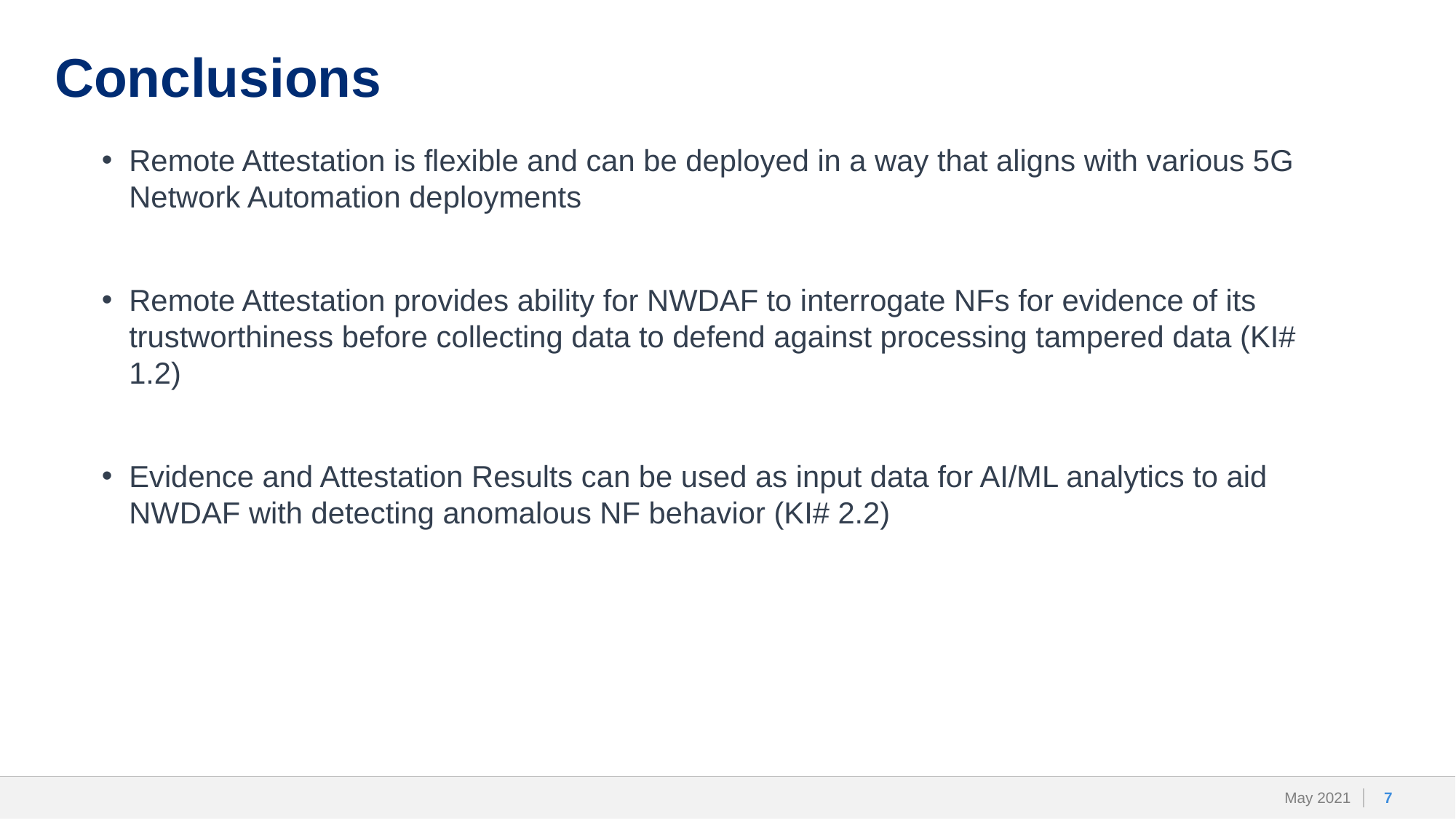

# Conclusions
Remote Attestation is flexible and can be deployed in a way that aligns with various 5G Network Automation deployments

Remote Attestation provides ability for NWDAF to interrogate NFs for evidence of its trustworthiness before collecting data to defend against processing tampered data (KI# 1.2)

Evidence and Attestation Results can be used as input data for AI/ML analytics to aid NWDAF with detecting anomalous NF behavior (KI# 2.2)
7

May 2021